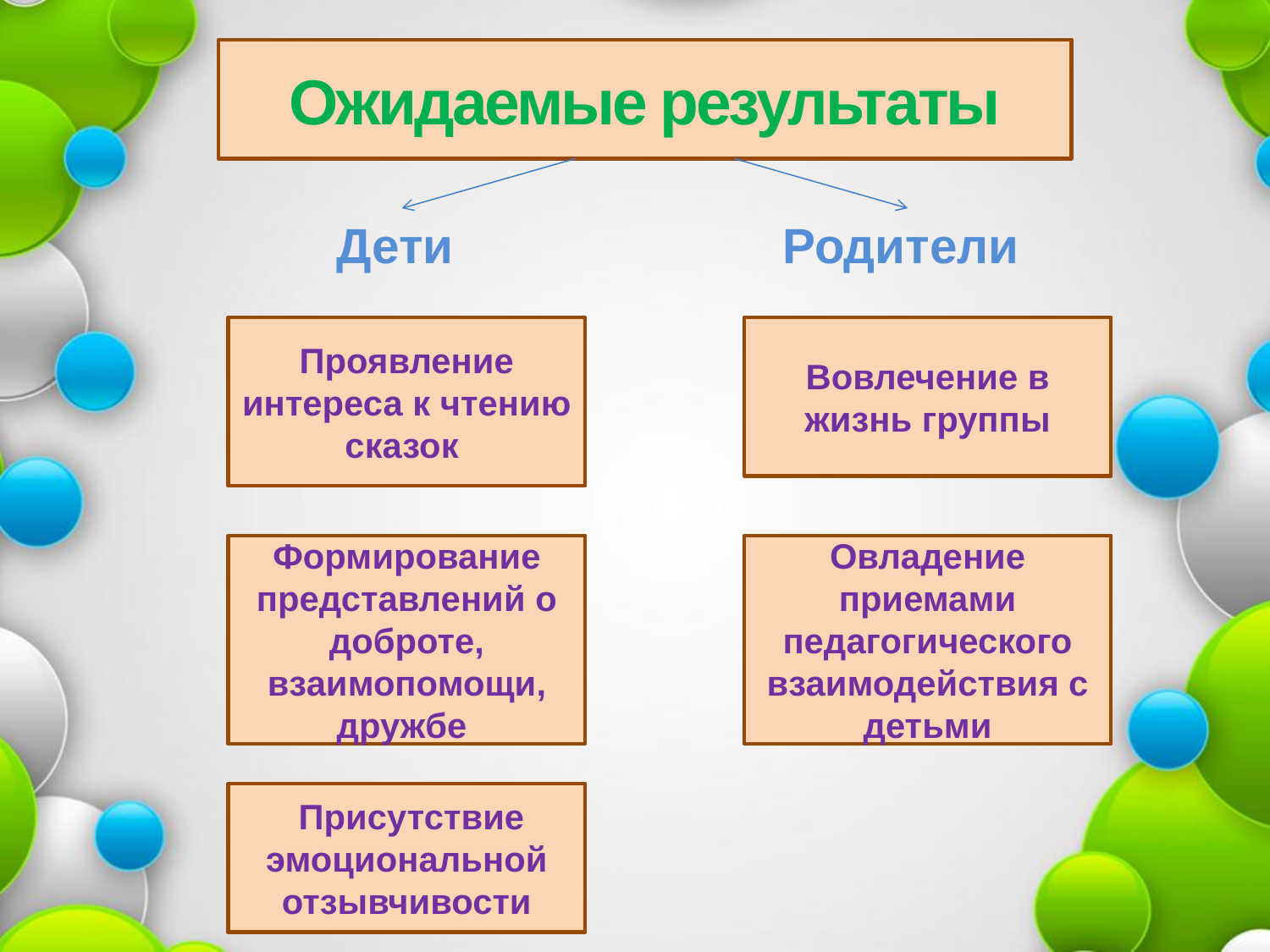

Ожидаемые результаты
Дети
Родители
Проявление интереса к чтению сказок
Вовлечение в жизнь группы
Формирование представлений о доброте, взаимопомощи, дружбе
Овладение приемами педагогического взаимодействия с детьми
 Присутствие эмоциональной отзывчивости